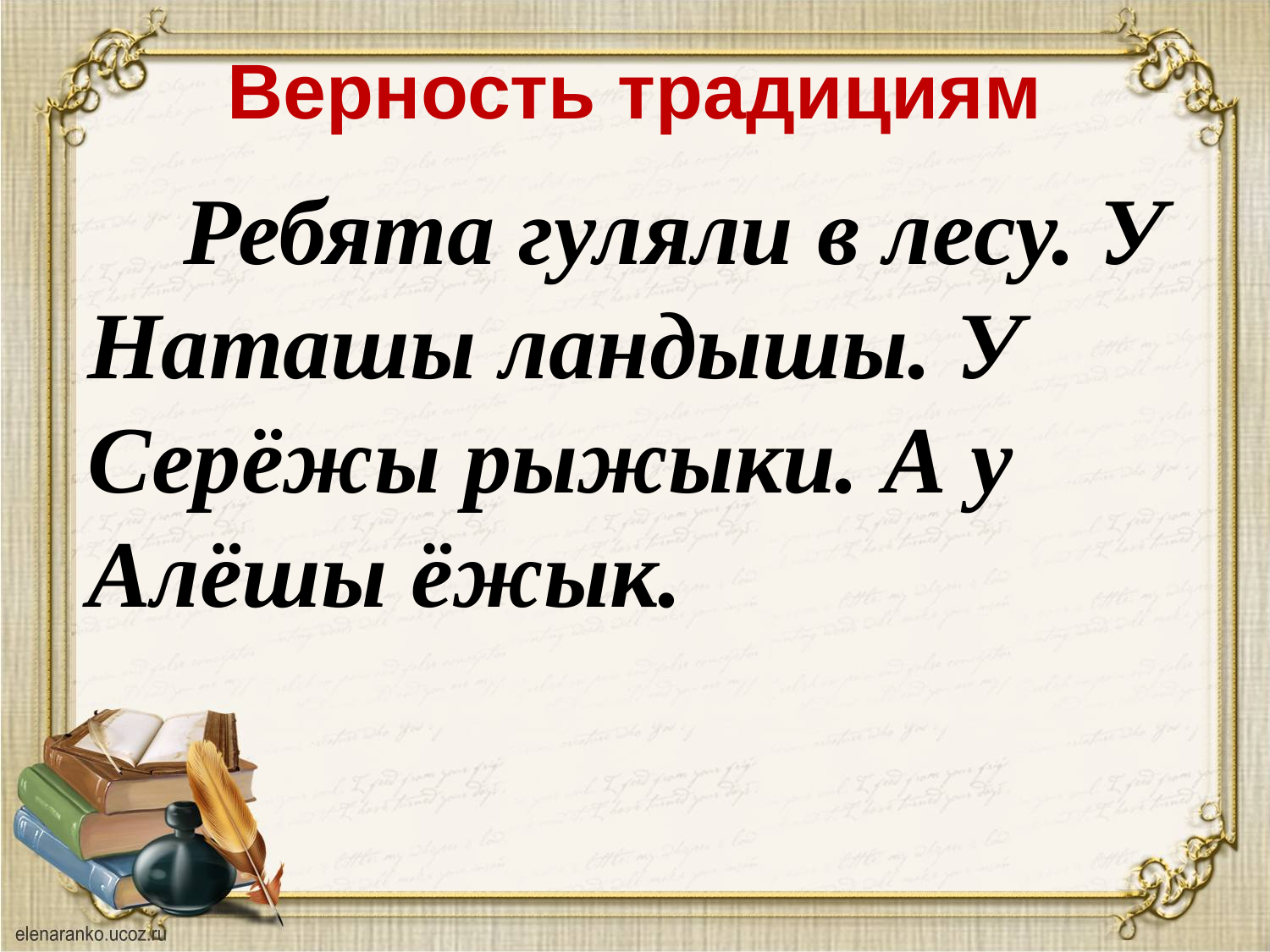

# Верность традициям
    Ребята гуляли в лесу. У Наташы ландышы. У Серёжы рыжыки. А у Алёшы ёжык.